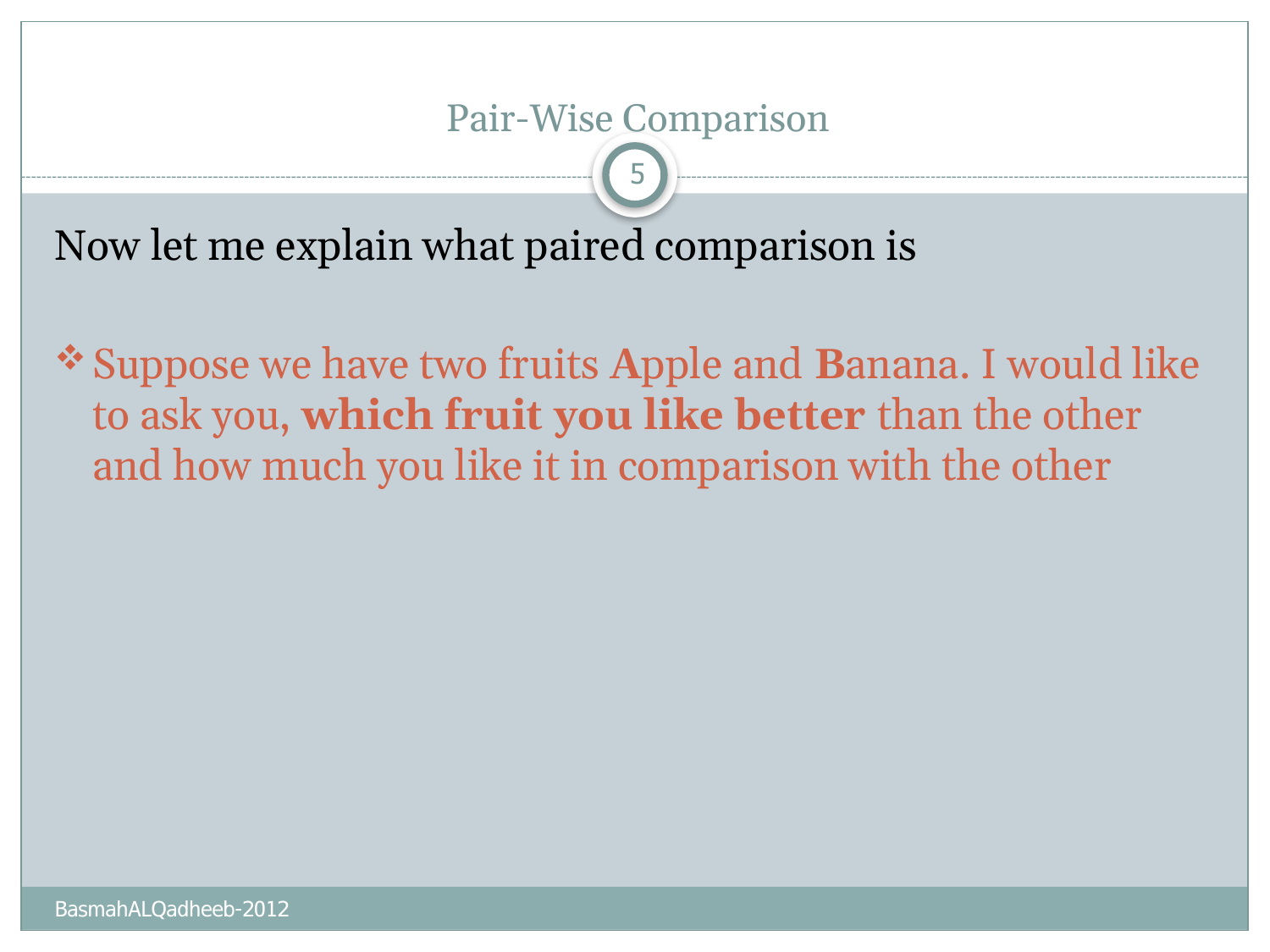

# Pair-Wise Comparison
5
Now let me explain what paired comparison is

Suppose we have two fruits Apple and Banana. I would like to ask you, which fruit you like better than the other and how much you like it in comparison with the other
BasmahALQadheeb-2012